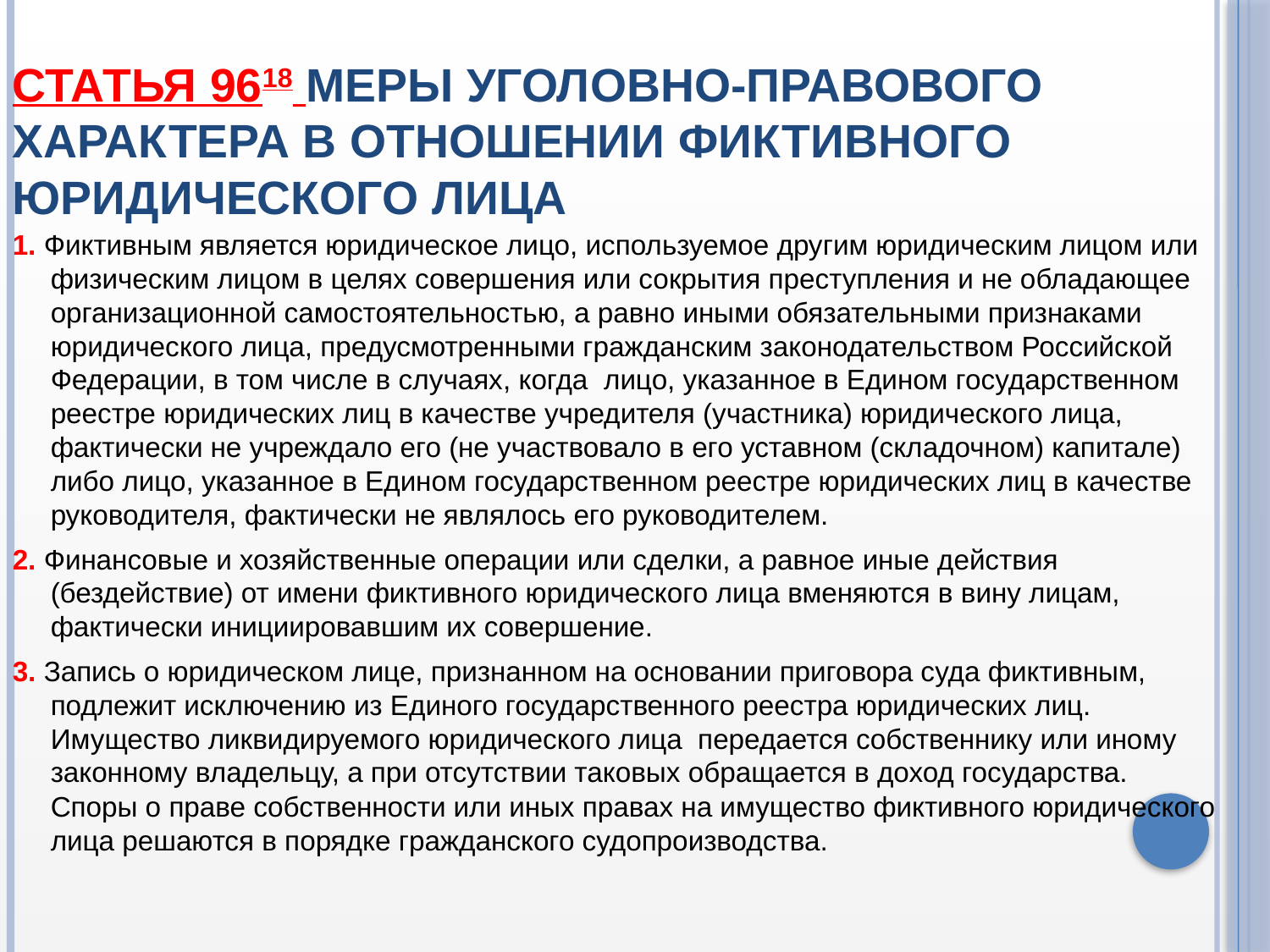

# Статья 9618 Меры уголовно-правового характера в отношении фиктивного юридического лица

1. Фиктивным является юридическое лицо, используемое другим юридическим лицом или физическим лицом в целях совершения или сокрытия преступления и не обладающее организационной самостоятельностью, а равно иными обязательными признаками юридического лица, предусмотренными гражданским законодательством Российской Федерации, в том числе в случаях, когда  лицо, указанное в Едином государственном реестре юридических лиц в качестве учредителя (участника) юридического лица, фактически не учреждало его (не участвовало в его уставном (складочном) капитале)  либо лицо, указанное в Едином государственном реестре юридических лиц в качестве руководителя, фактически не являлось его руководителем.
2. Финансовые и хозяйственные операции или сделки, а равное иные действия (бездействие) от имени фиктивного юридического лица вменяются в вину лицам, фактически инициировавшим их совершение.
3. Запись о юридическом лице, признанном на основании приговора суда фиктивным, подлежит исключению из Единого государственного реестра юридических лиц. Имущество ликвидируемого юридического лица  передается собственнику или иному законному владельцу, а при отсутствии таковых обращается в доход государства. Споры о праве собственности или иных правах на имущество фиктивного юридического лица решаются в порядке гражданского судопроизводства.